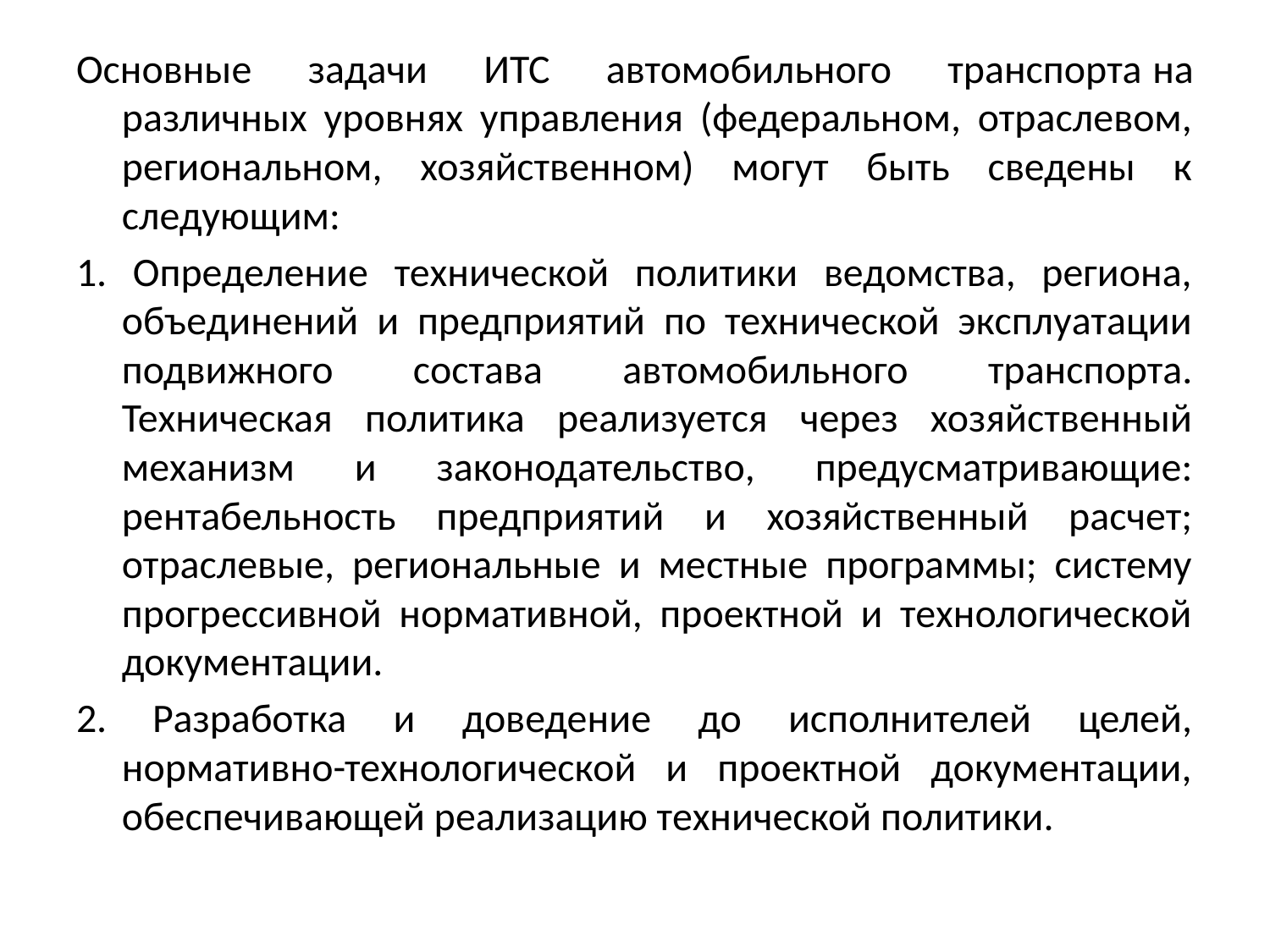

Основные задачи ИТС автомобильного транспорта на различных уровнях управления (федеральном, отраслевом, региональном, хозяйственном) могут быть сведены к следующим:
1. Определение технической политики ведомства, региона, объединений и предприятий по технической эксплуатации подвижного состава автомобильного транспорта. Техническая политика реализуется через хозяйственный механизм и законодательство, предусматривающие: рентабельность предприятий и хозяйственный расчет; отраслевые, региональные и местные программы; систему прогрессивной нормативной, проектной и технологической документации.
2.     Разработка и доведение до исполнителей целей, нормативно-технологической и проектной документации, обеспечивающей реализацию технической политики.